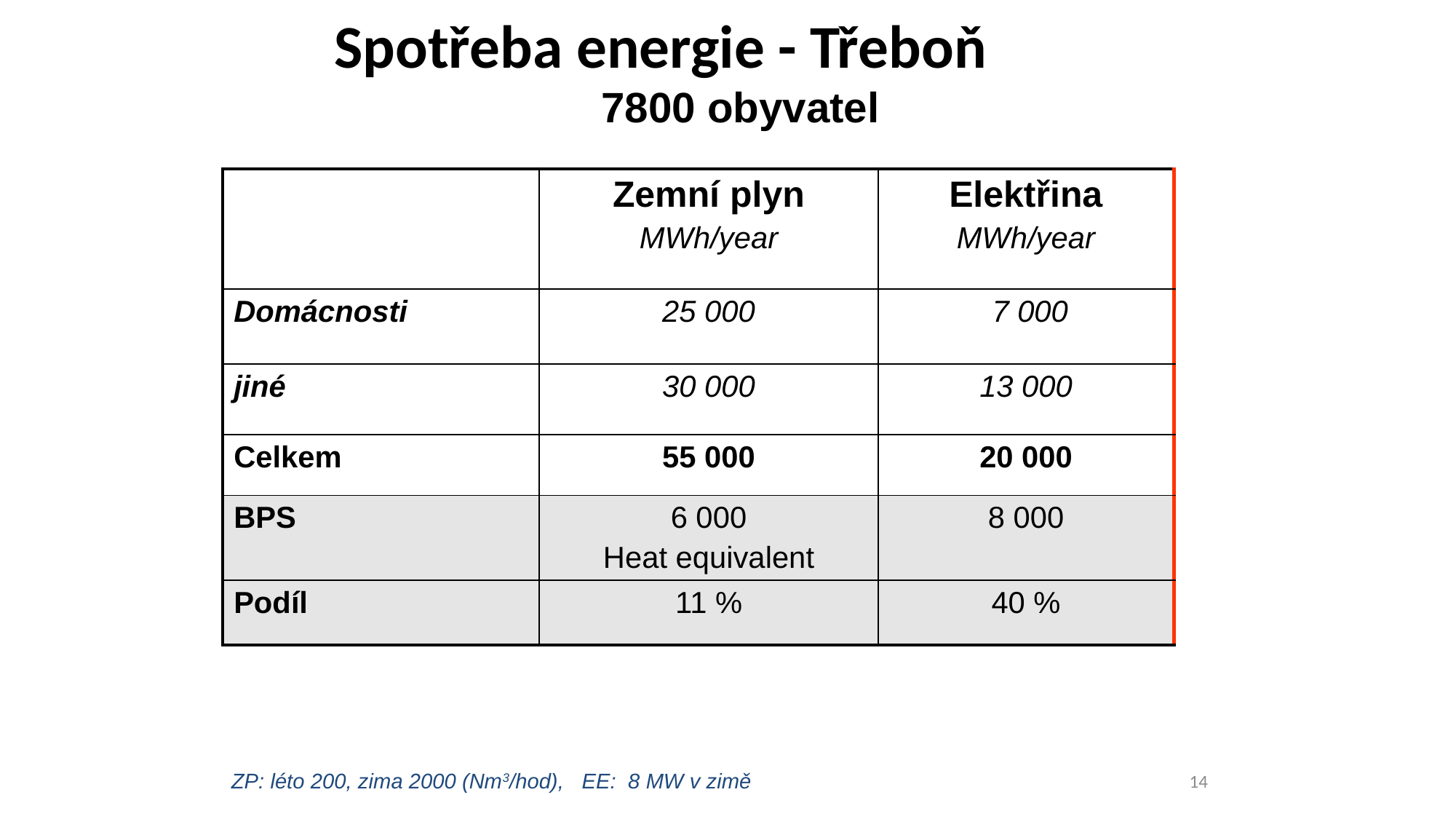

Spotřeba energie - Třeboň
7800 obyvatel
|  | Zemní plyn MWh/year | Elektřina MWh/year |
| --- | --- | --- |
| Domácnosti | 25 000 | 7 000 |
| jiné | 30 000 | 13 000 |
| Celkem | 55 000 | 20 000 |
| BPS | 6 000 Heat equivalent | 8 000 |
| Podíl | 11 % | 40 % |
14
ZP: léto 200, zima 2000 (Nm3/hod),   EE:  8 MW v zimě